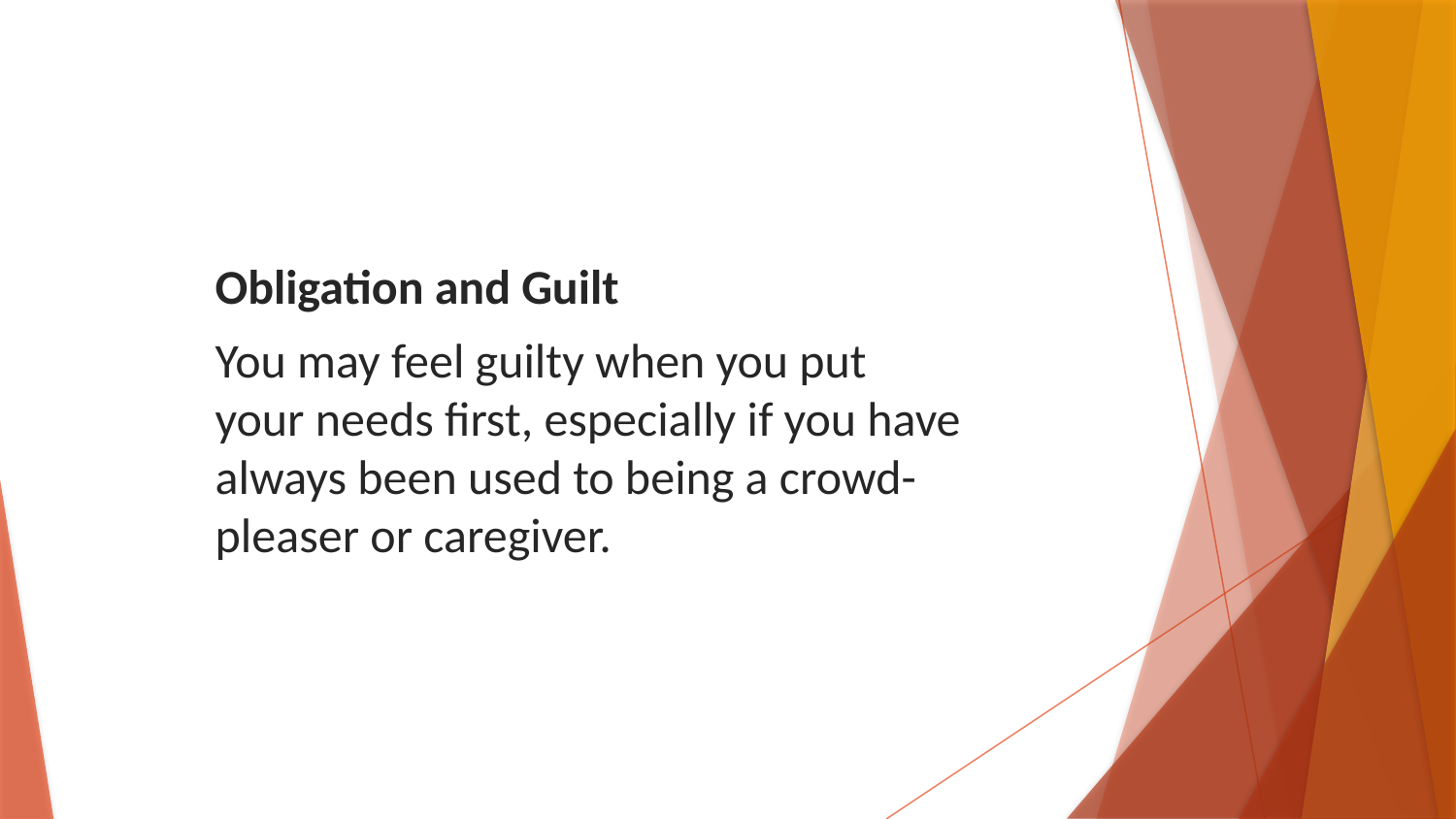

Obligation and Guilt
You may feel guilty when you put your needs first, especially if you have always been used to being a crowd-pleaser or caregiver.